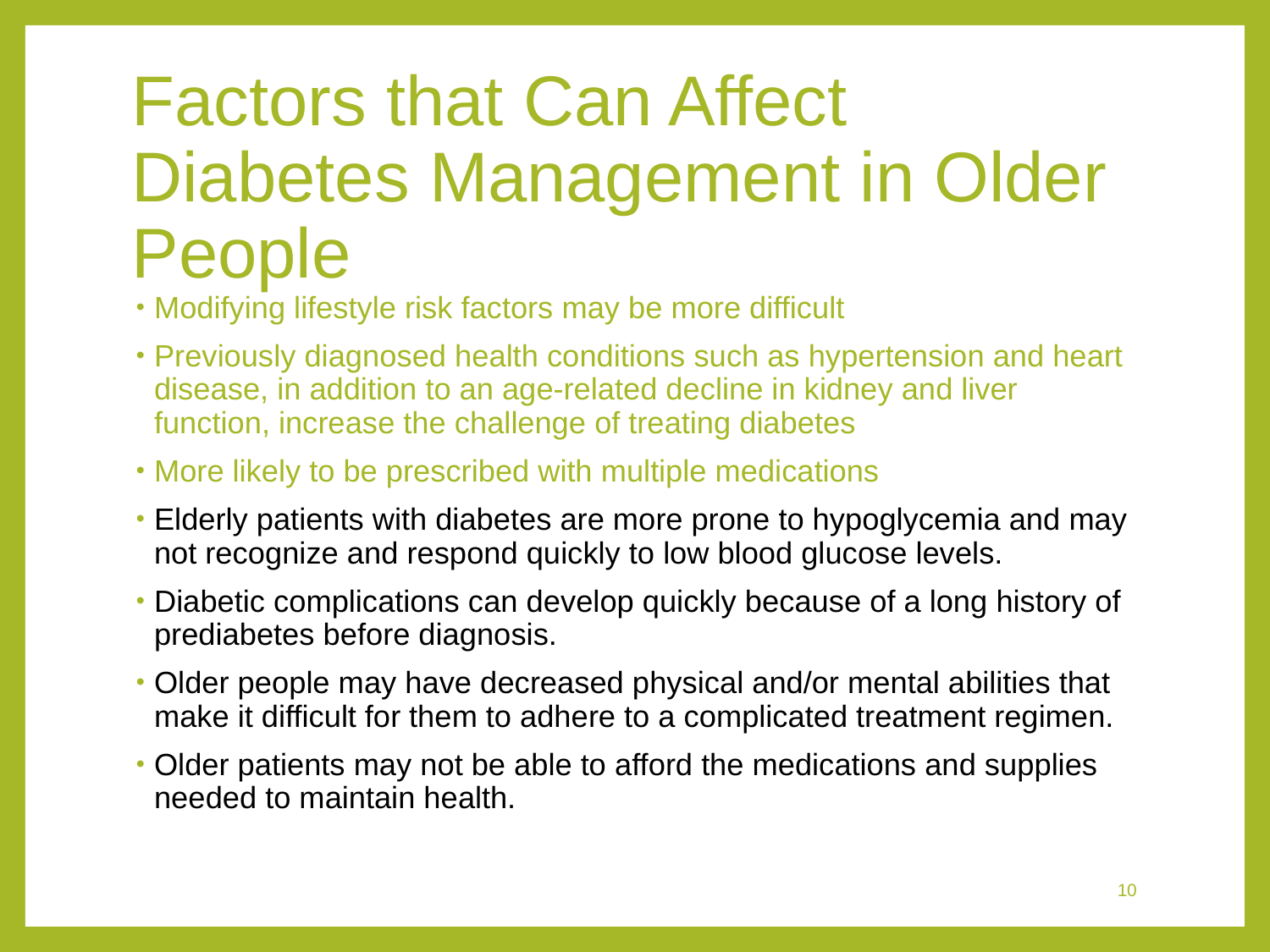

# Factors that Can Affect Diabetes Management in Older People
Modifying lifestyle risk factors may be more difficult
Previously diagnosed health conditions such as hypertension and heart disease, in addition to an age-related decline in kidney and liver function, increase the challenge of treating diabetes
More likely to be prescribed with multiple medications
Elderly patients with diabetes are more prone to hypoglycemia and may not recognize and respond quickly to low blood glucose levels.
Diabetic complications can develop quickly because of a long history of prediabetes before diagnosis.
Older people may have decreased physical and/or mental abilities that make it difficult for them to adhere to a complicated treatment regimen.
Older patients may not be able to afford the medications and supplies needed to maintain health.

 10